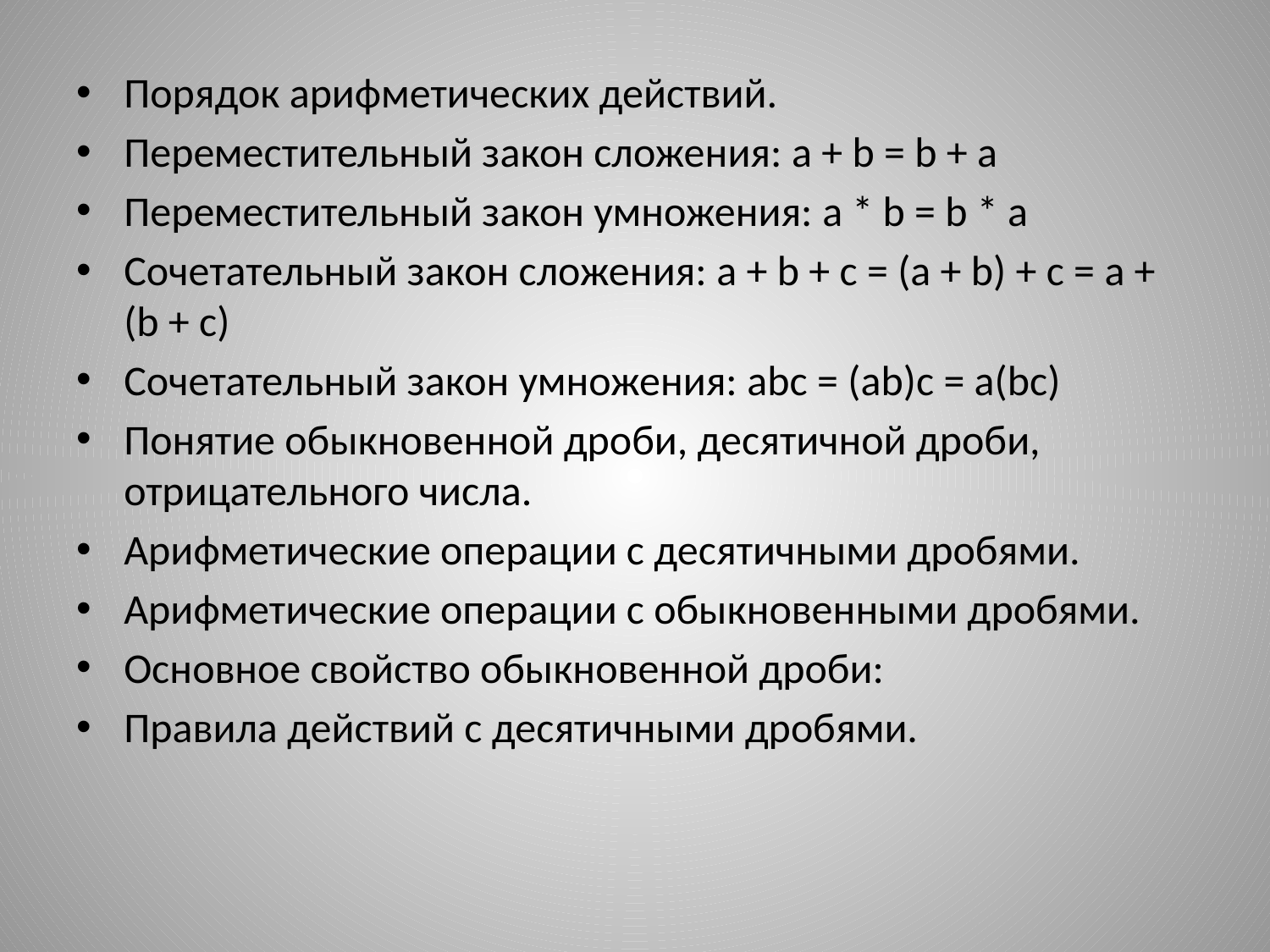

#
Порядок арифметических действий.
Переместительный закон сложения: a + b = b + a
Переместительный закон умножения: a * b = b * a
Сочетательный закон сложения: a + b + c = (a + b) + c = a + (b + c)
Сочетательный закон умножения: abc = (ab)c = a(bc)
Понятие обыкновенной дроби, десятичной дроби, отрицательного числа.
Арифметические операции с десятичными дробями.
Арифметические операции с обыкновенными дробями.
Основное свойство обыкновенной дроби:
Правила действий с десятичными дробями.